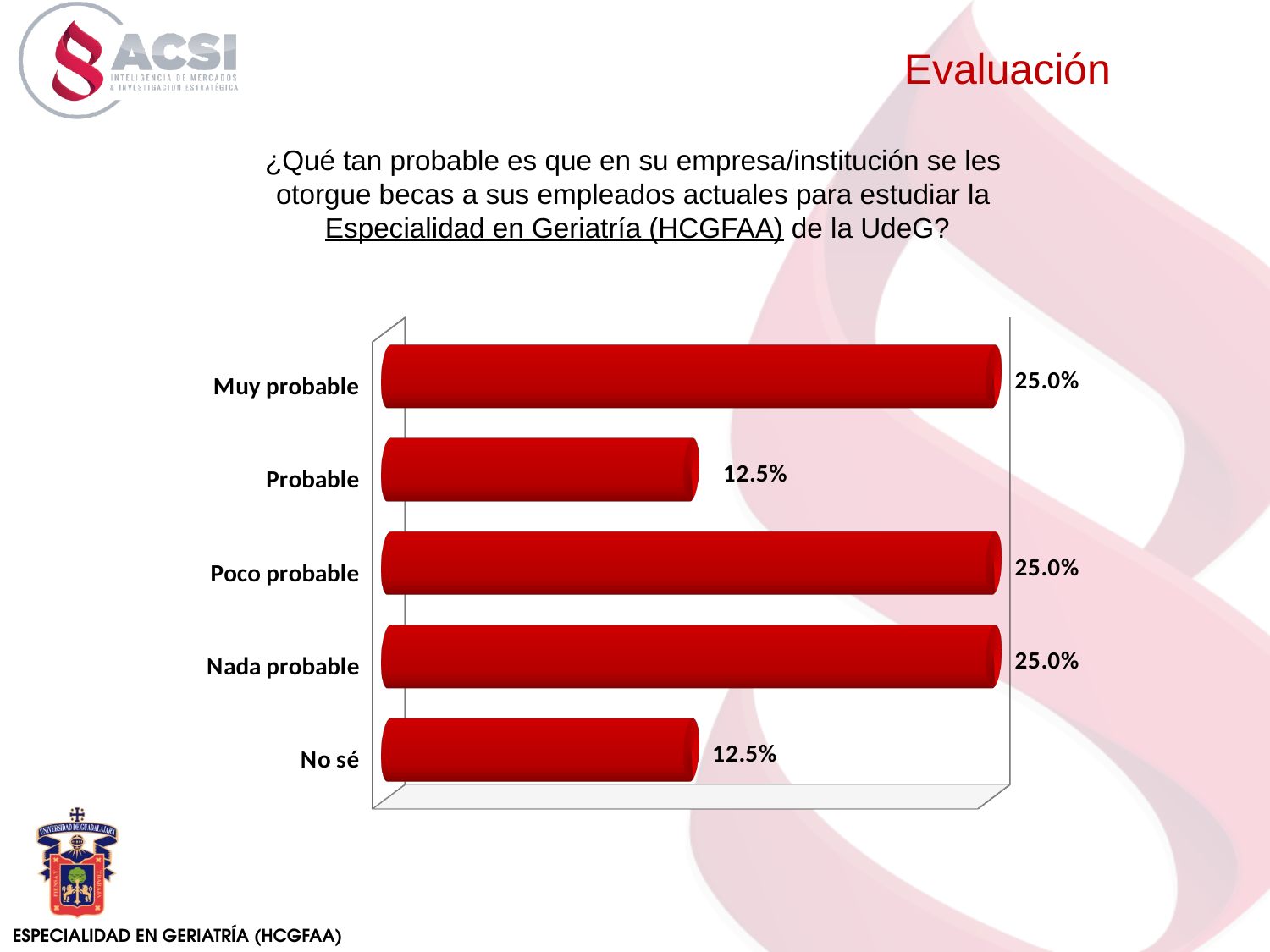

Evaluación
¿Qué tan probable es que en su empresa/institución se les
otorgue becas a sus empleados actuales para estudiar la
Especialidad en Geriatría (HCGFAA) de la UdeG?

[unsupported chart]